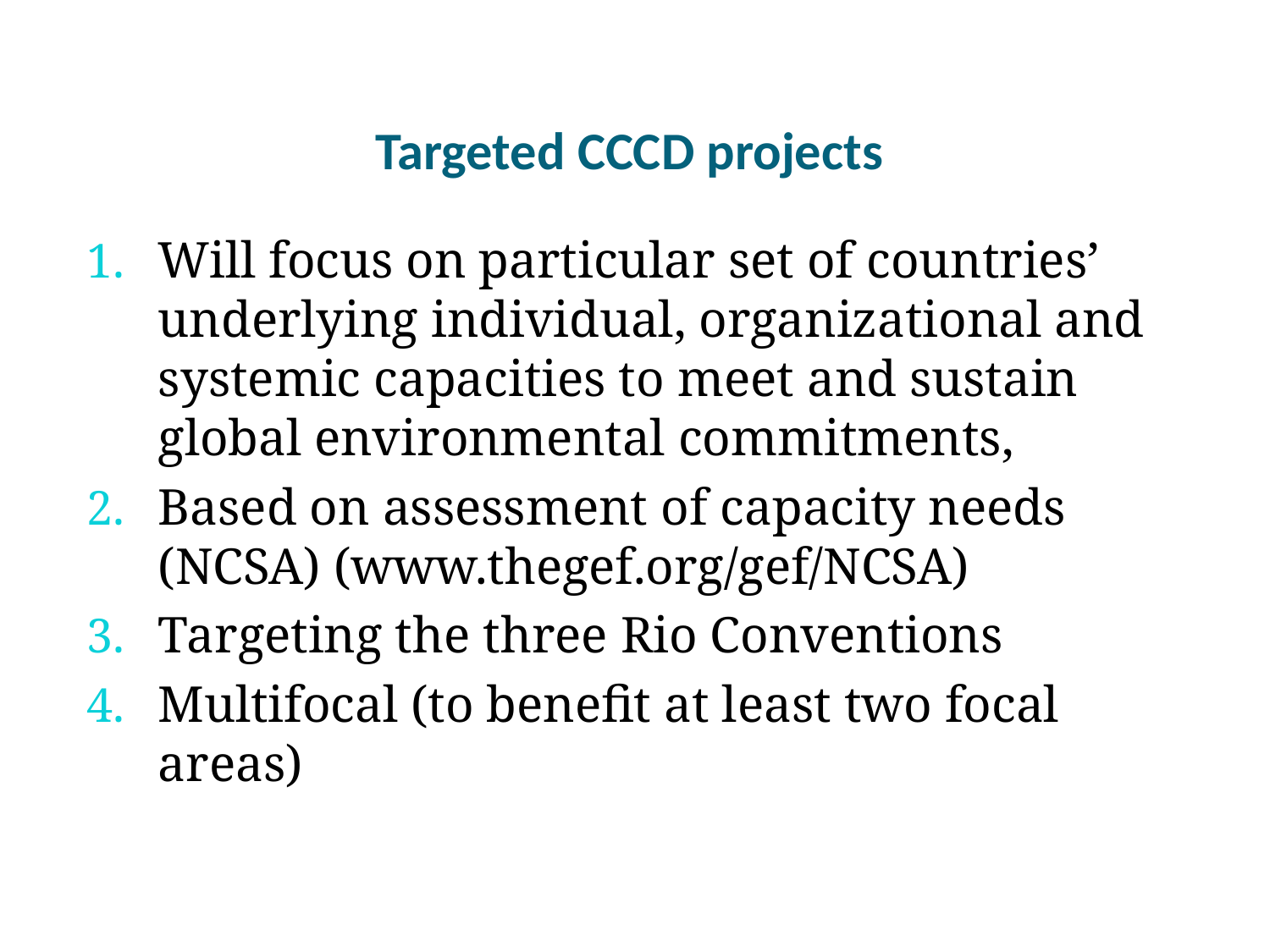

# Targeted CCCD projects
Will focus on particular set of countries’ underlying individual, organizational and systemic capacities to meet and sustain global environmental commitments,
Based on assessment of capacity needs (NCSA) (www.thegef.org/gef/NCSA)
Targeting the three Rio Conventions
Multifocal (to benefit at least two focal areas)